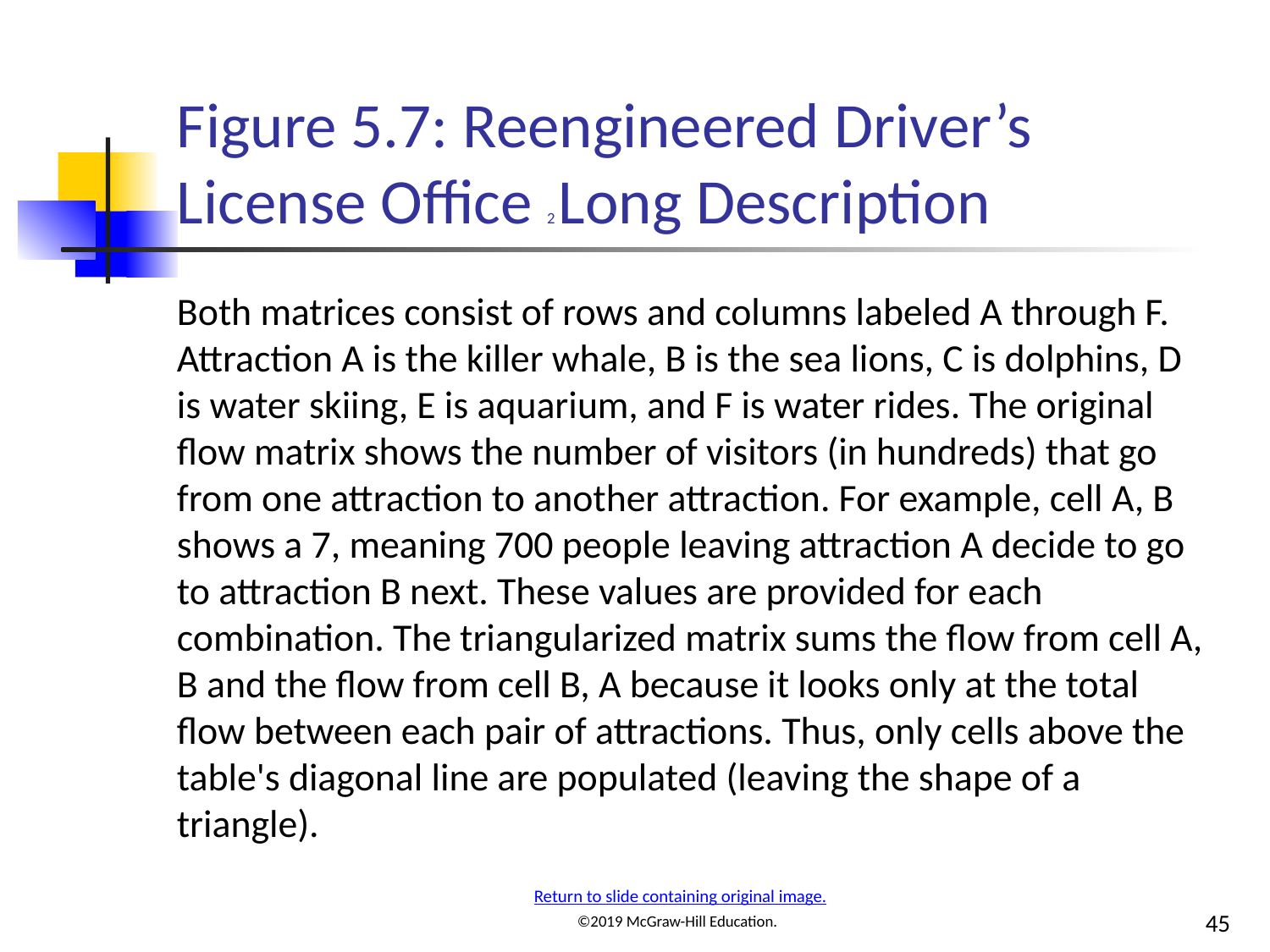

# Figure 5.7: Reengineered Driver’s License Office 2 Long Description
Both matrices consist of rows and columns labeled A through F. Attraction A is the killer whale, B is the sea lions, C is dolphins, D is water skiing, E is aquarium, and F is water rides. The original flow matrix shows the number of visitors (in hundreds) that go from one attraction to another attraction. For example, cell A, B shows a 7, meaning 700 people leaving attraction A decide to go to attraction B next. These values are provided for each combination. The triangularized matrix sums the flow from cell A, B and the flow from cell B, A because it looks only at the total flow between each pair of attractions. Thus, only cells above the table's diagonal line are populated (leaving the shape of a triangle).
Return to slide containing original image.